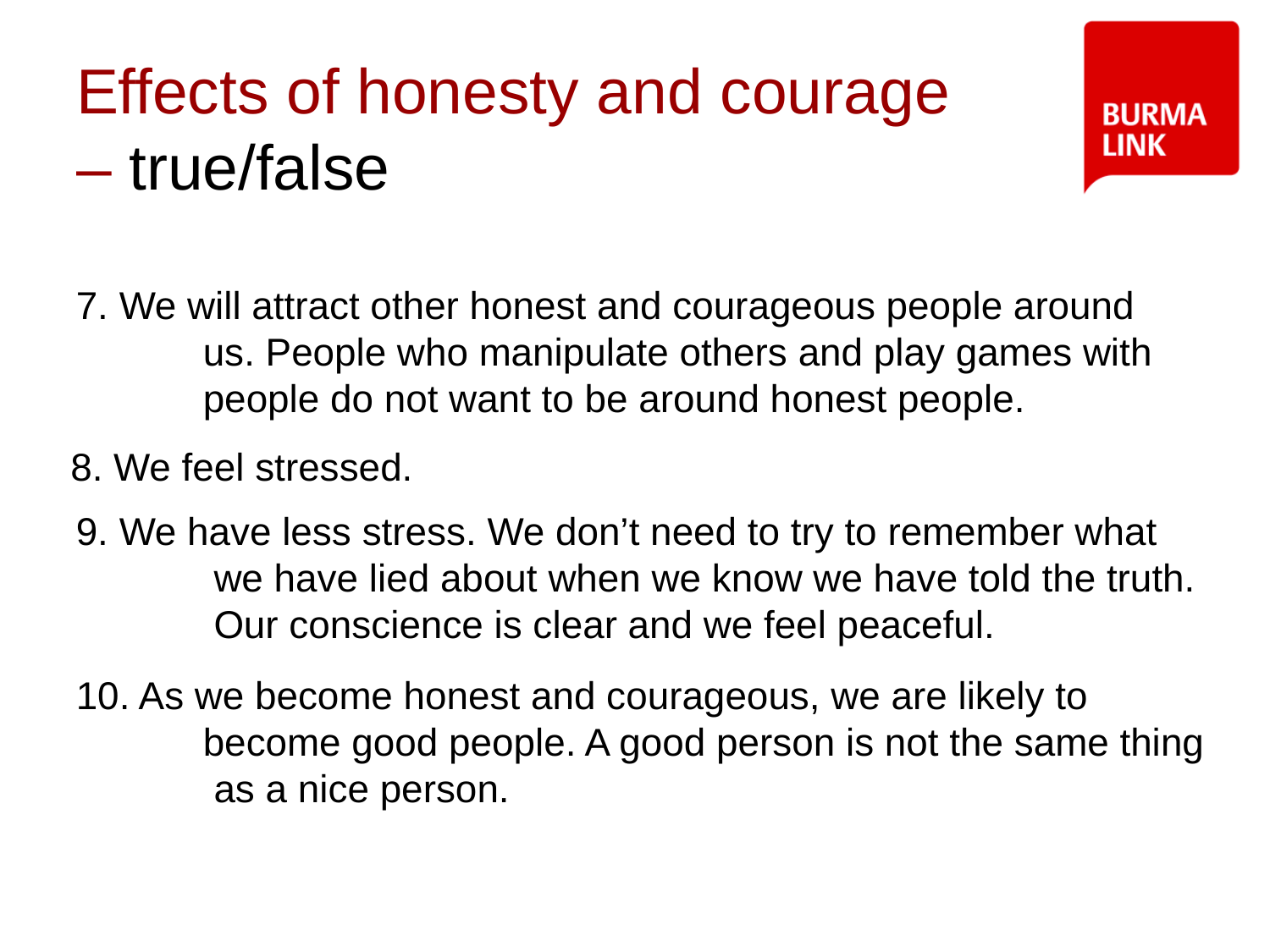

# Effects of honesty and courage – true/false
21
7. We will attract other honest and courageous people around
	us. People who manipulate others and play games with
	people do not want to be around honest people.
8. We feel stressed.
9. We have less stress. We don’t need to try to remember what
	 we have lied about when we know we have told the truth.
	 Our conscience is clear and we feel peaceful.
10. As we become honest and courageous, we are likely to
	become good people. A good person is not the same thing
	 as a nice person.